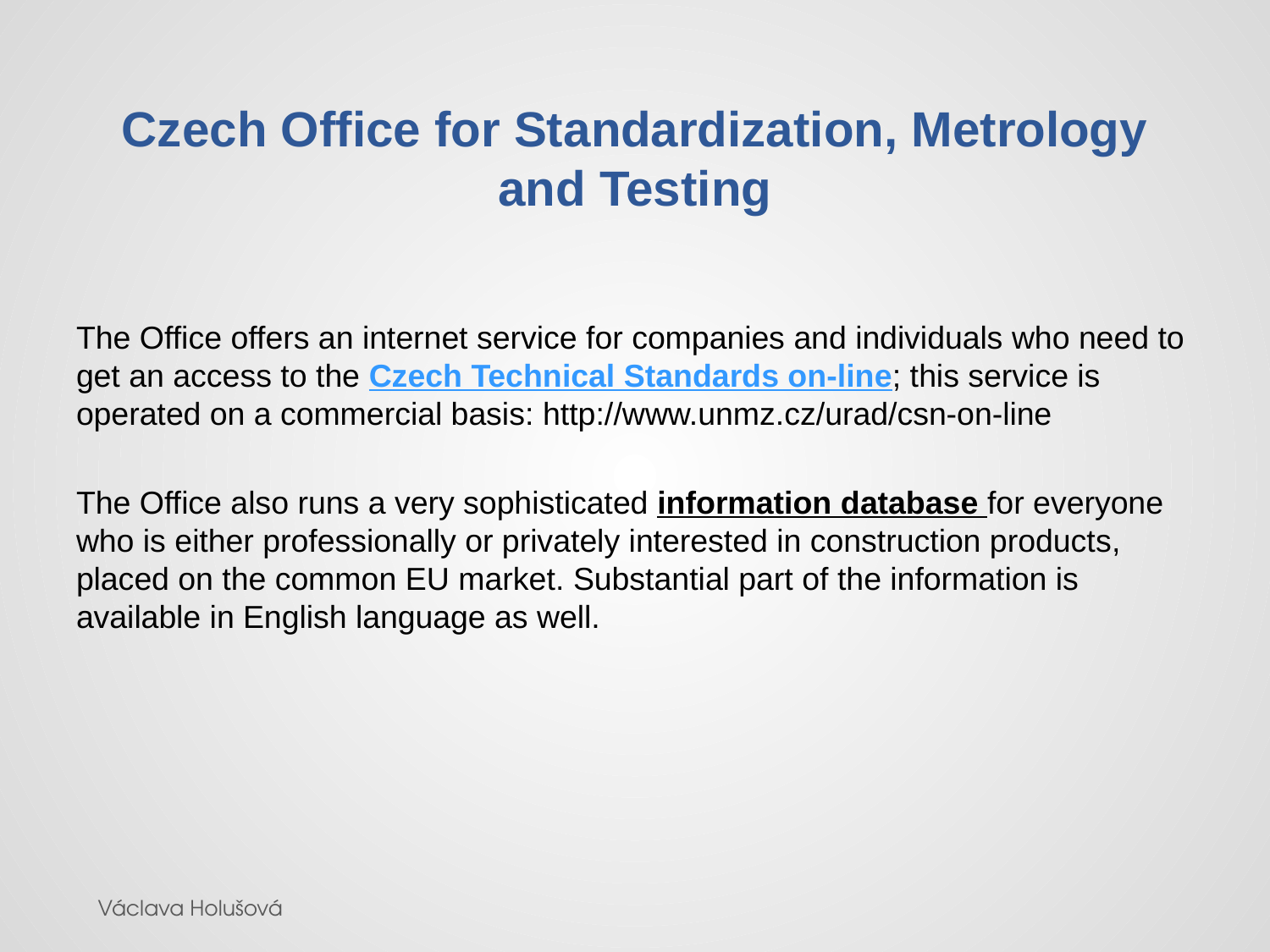

# Czech Office for Standardization, Metrology and Testing

The Office offers an internet service for companies and individuals who need to get an access to the Czech Technical Standards on-line; this service is operated on a commercial basis: http://www.unmz.cz/urad/csn-on-line

The Office also runs a very sophisticated information database for everyone who is either professionally or privately interested in construction products, placed on the common EU market. Substantial part of the information is available in English language as well.

Václava Holušová